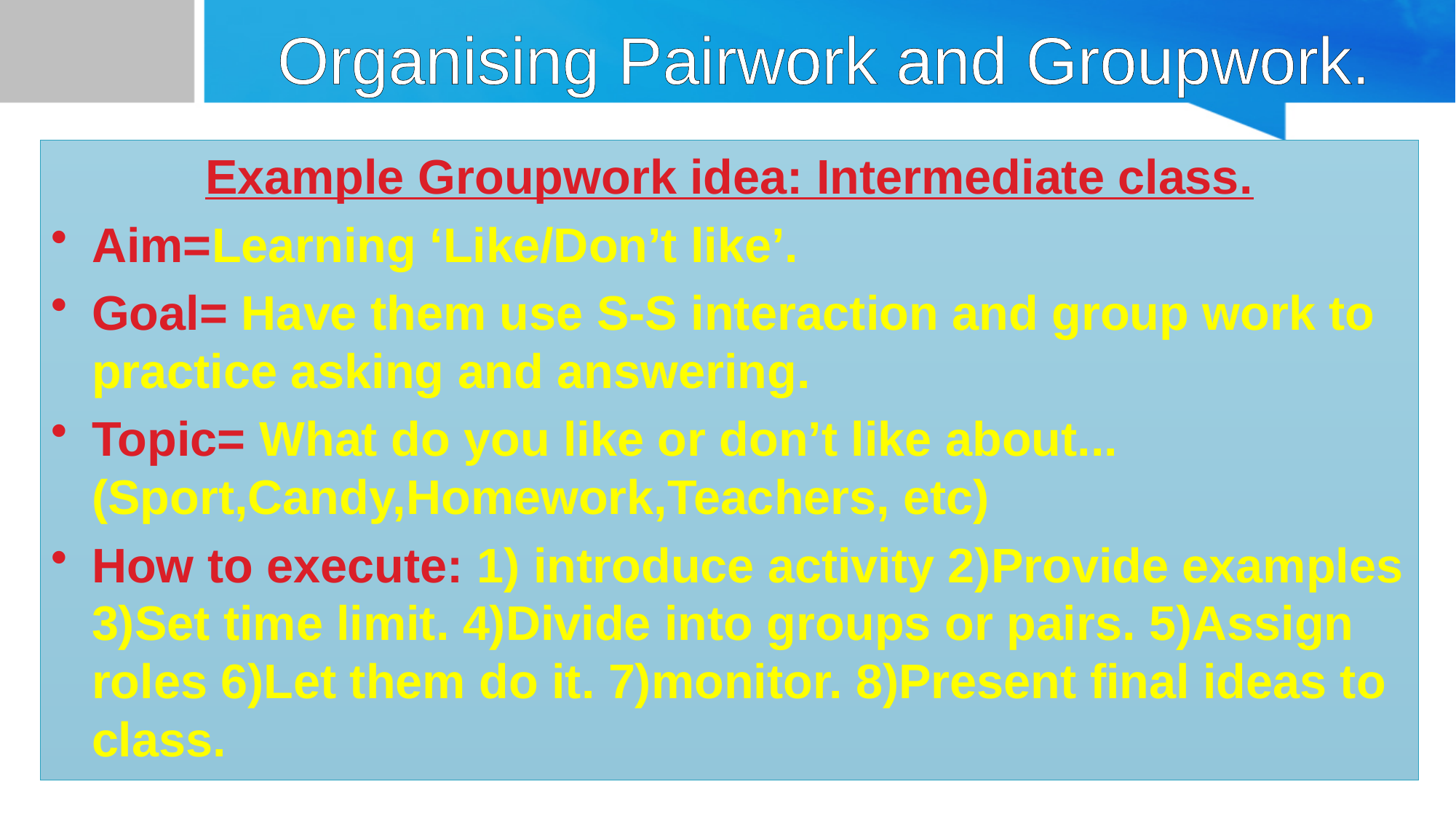

# Organising Pairwork and Groupwork.
Example Groupwork idea: Intermediate class.
Aim=Learning ‘Like/Don’t like’.
Goal= Have them use S-S interaction and group work to practice asking and answering.
Topic= What do you like or don’t like about...(Sport,Candy,Homework,Teachers, etc)
How to execute: 1) introduce activity 2)Provide examples 3)Set time limit. 4)Divide into groups or pairs. 5)Assign roles 6)Let them do it. 7)monitor. 8)Present final ideas to class.